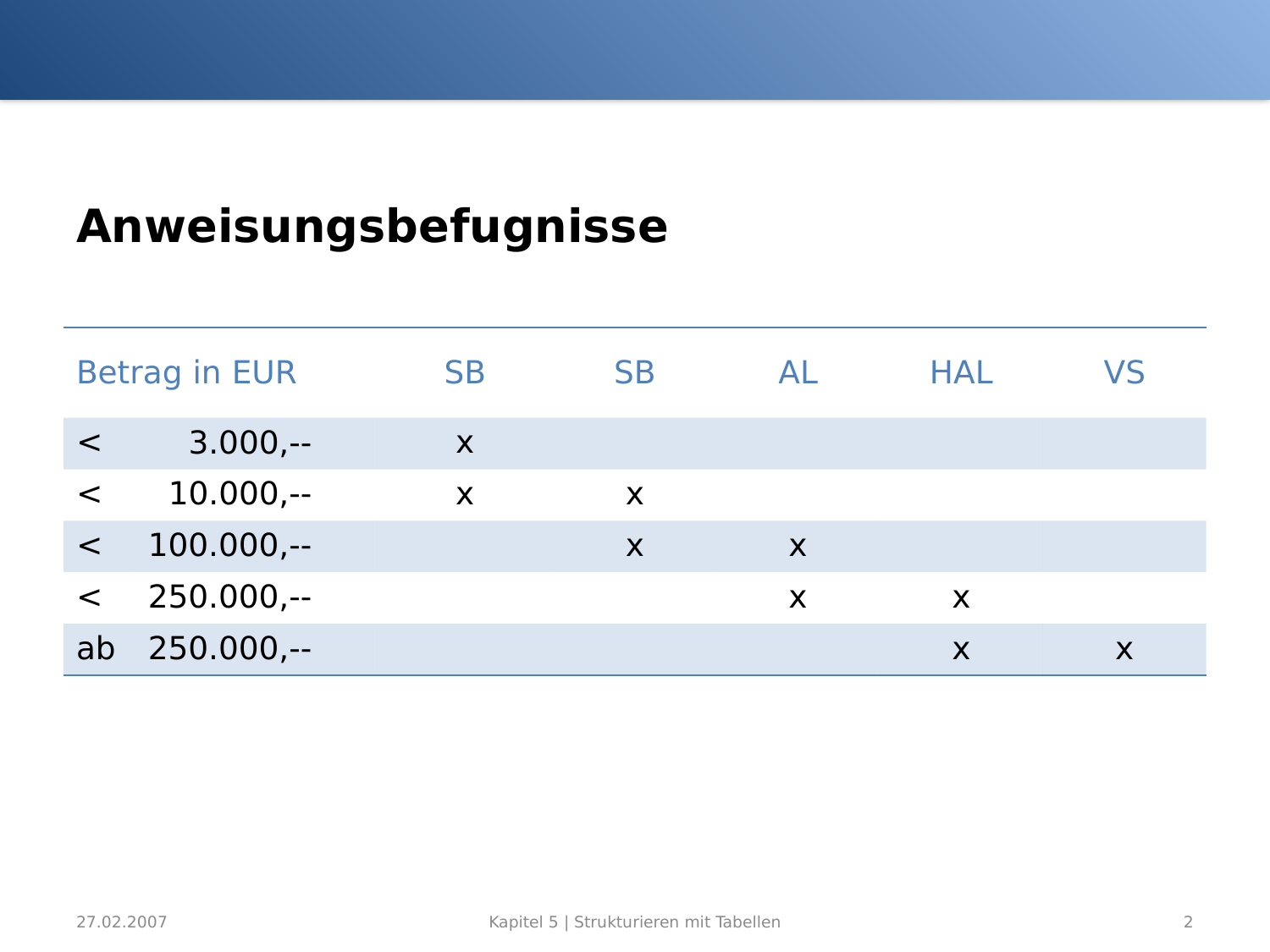

# Anweisungsbefugnisse
| Betrag in EUR |  | SB | SB | AL | HAL | VS |
| --- | --- | --- | --- | --- | --- | --- |
| < | 3.000,-- | x |  |  |  |  |
| < | 10.000,-- | x | x |  |  |  |
| < | 100.000,-- |  | x | x |  |  |
| < | 250.000,-- |  |  | x | x |  |
| ab | 250.000,-- |  |  |  | x | x |
Kapitel 5 | Strukturieren mit Tabellen
27.02.2007
2